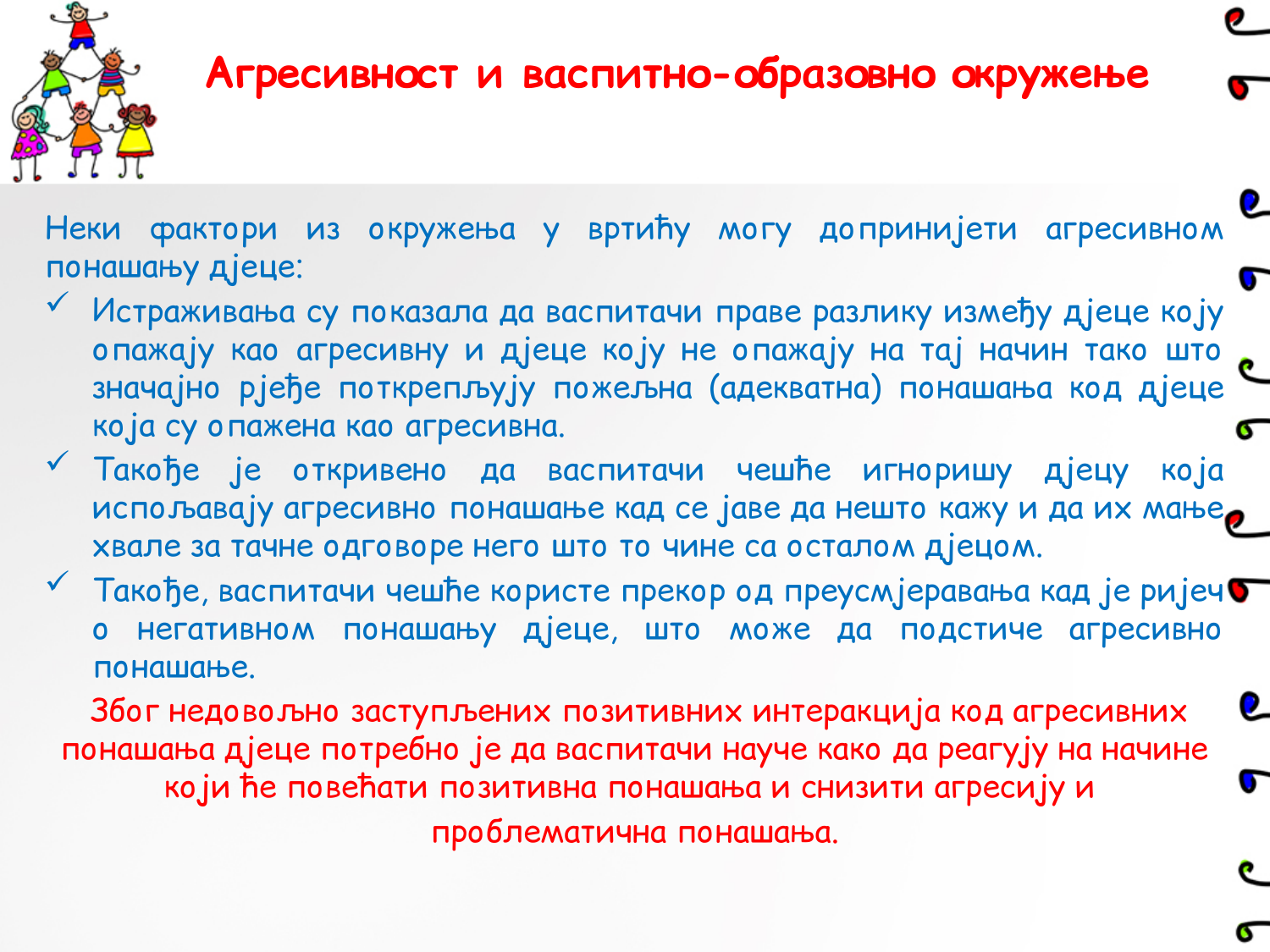

# Агресивност и васпитно-образовно окружење
Неки фактори из окружења у вртићу могу допринијети агресивном понашању дјеце:
Истраживања су показала да васпитачи праве разлику између дјеце коју опажају као агресивну и дјеце коју не опажају на тај начин тако што значајно рјеђе поткрепљују пожељна (адекватна) понашања код дјеце која су опажена као агресивна.
Такође је откривено да васпитачи чешће игноришу дјецу која испољавају агресивно понашање кад се јаве да нешто кажу и да их мање хвале за тачне одговоре него што то чине са осталом дјецом.
Такође, васпитачи чешће користе прекор од преусмјеравања кад је ријеч о негативном понашању дјеце, што може да подстиче агресивно понашање.
 Због недовољно заступљених позитивних интеракција код агресивних понашања дјеце потребно је да васпитачи науче како да реагују на начине који ће повећати позитивна понашања и снизити агресију и
проблематична понашања.